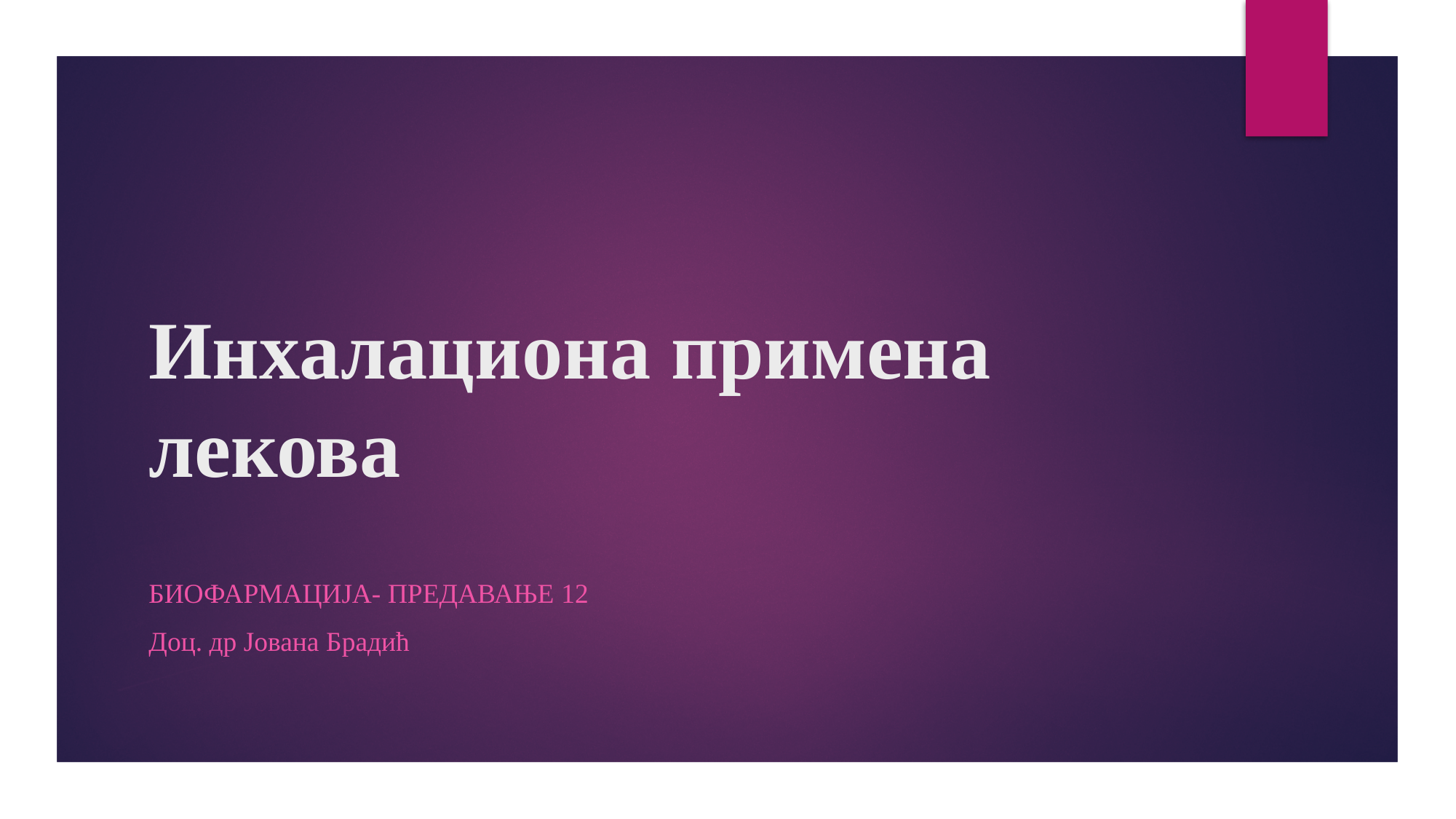

# Инхалациона примена лекова
Биофармација- предавање 12
Доц. др Јована Брадић